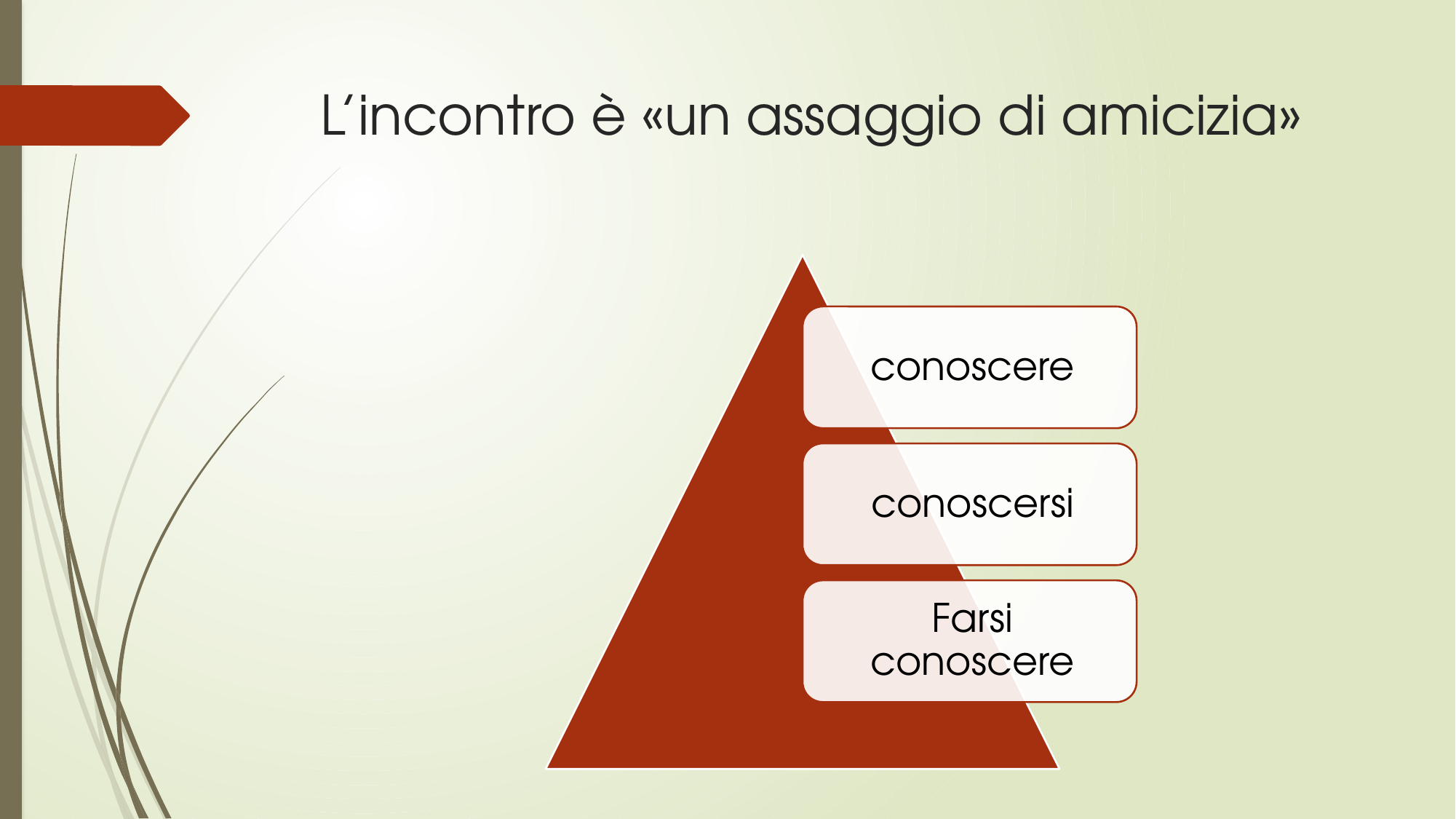

# L’incontro è «un assaggio di amicizia»
conoscere
conoscersi
Farsi conoscere